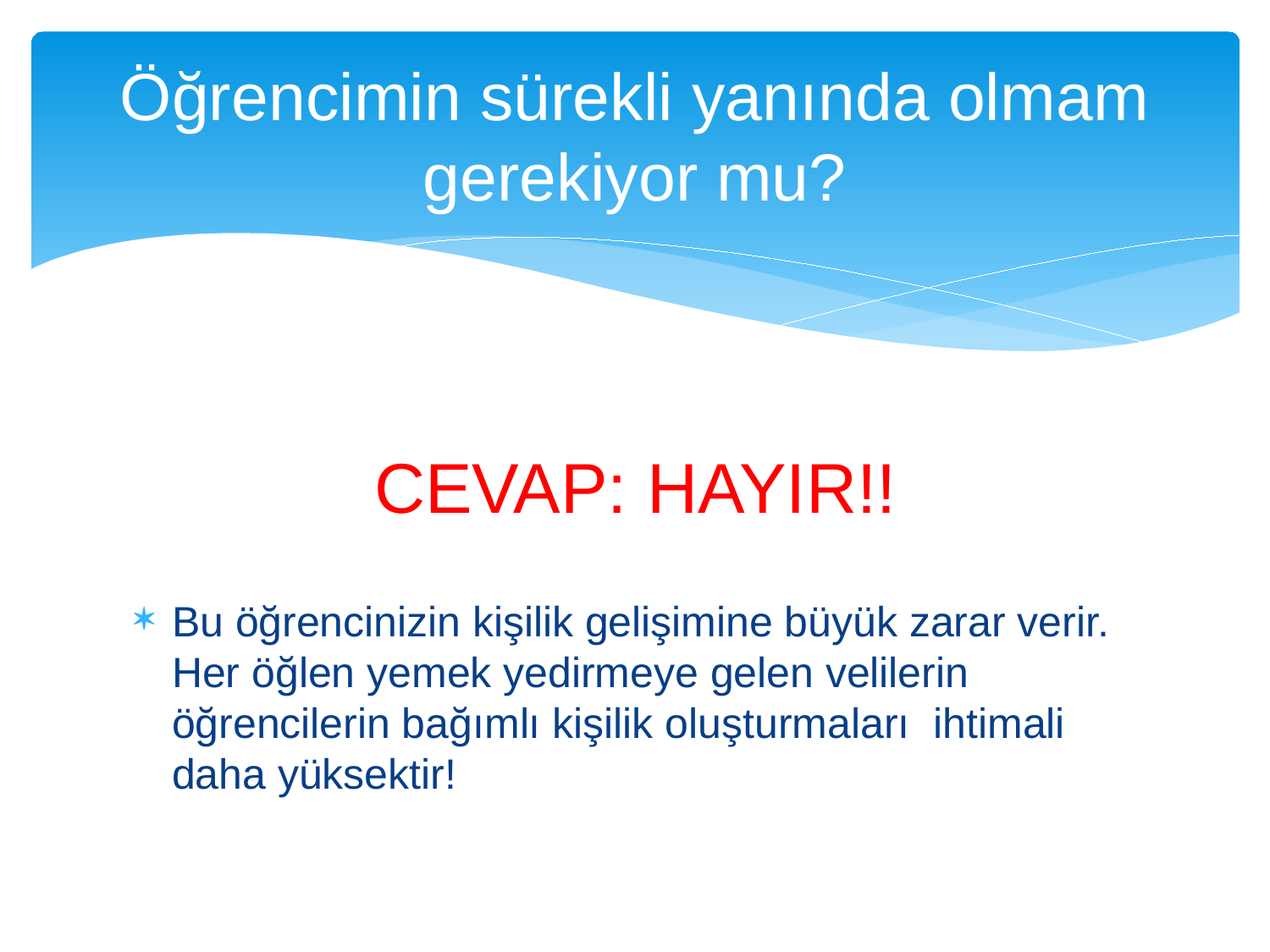

# Öğrencimin sürekli yanında olmam gerekiyor mu?

CEVAP: HAYIR!!

Bu öğrencinizin kişilik gelişimine büyük zarar verir. Her öğlen yemek yedirmeye gelen velilerin öğrencilerin bağımlı kişilik oluşturmaları  ihtimali daha yüksektir!